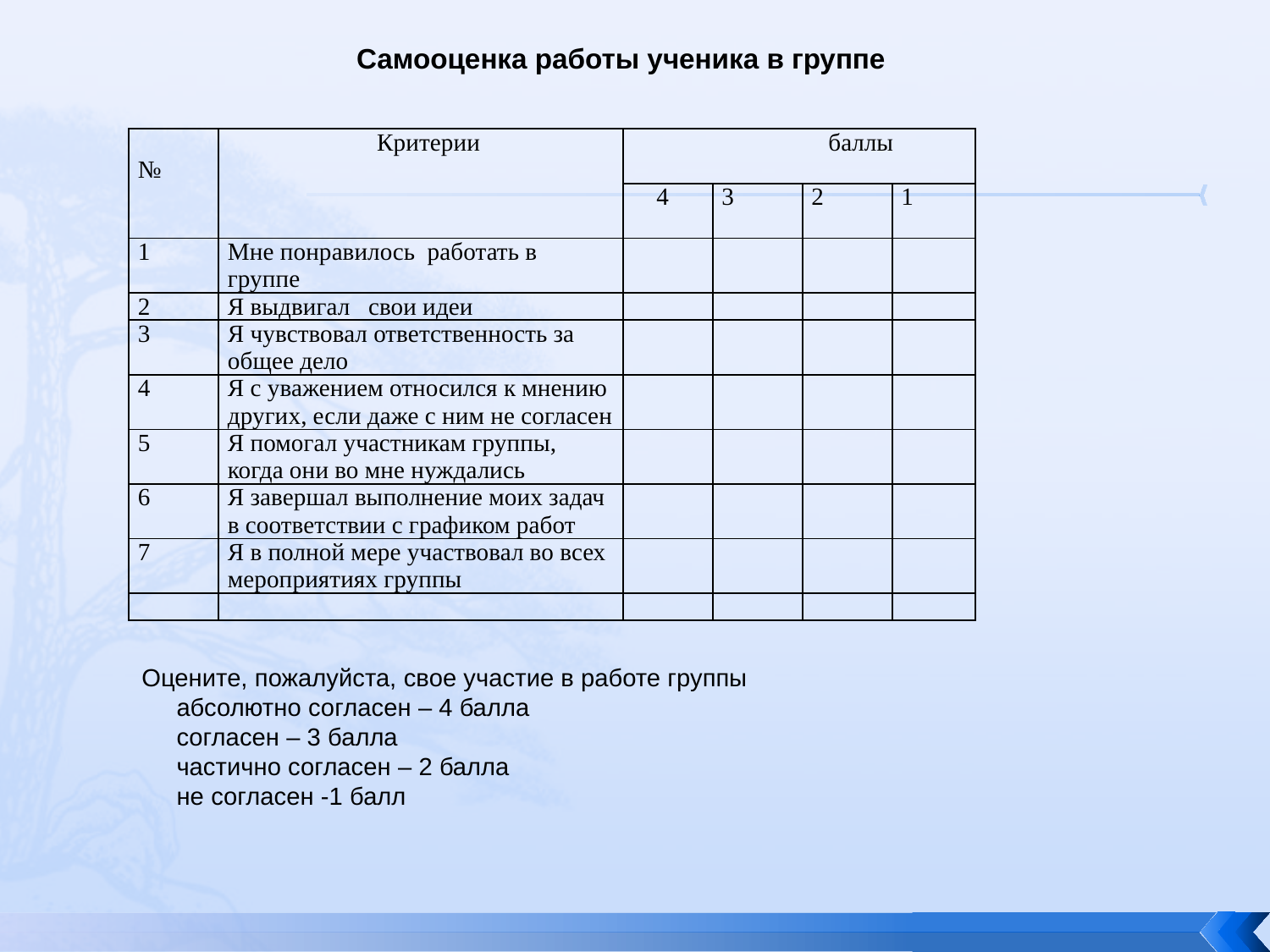

Самооценка работы ученика в группе

| № | Критерии | баллы |  |  |  |
| --- | --- | --- | --- | --- | --- |
|  |  | 4 | 3 | 2 | 1 |
| 1 | Мне понравилось работать в группе |  |  |  |  |
| 2 | Я выдвигал свои идеи |  |  |  |  |
| 3 | Я чувствовал ответственность за общее дело |  |  |  |  |
| 4 | Я с уважением относился к мнению других, если даже с ним не согласен |  |  |  |  |
| 5 | Я помогал участникам группы, когда они во мне нуждались |  |  |  |  |
| 6 | Я завершал выполнение моих задач в соответствии с графиком работ |  |  |  |  |
| 7 | Я в полной мере участвовал во всех мероприятиях группы |  |  |  |  |
|  |  |  |  |  |  |
Оцените, пожалуйста, свое участие в работе группы
     абсолютно согласен – 4 балла
     согласен – 3 балла
     частично согласен – 2 балла
     не согласен -1 балл